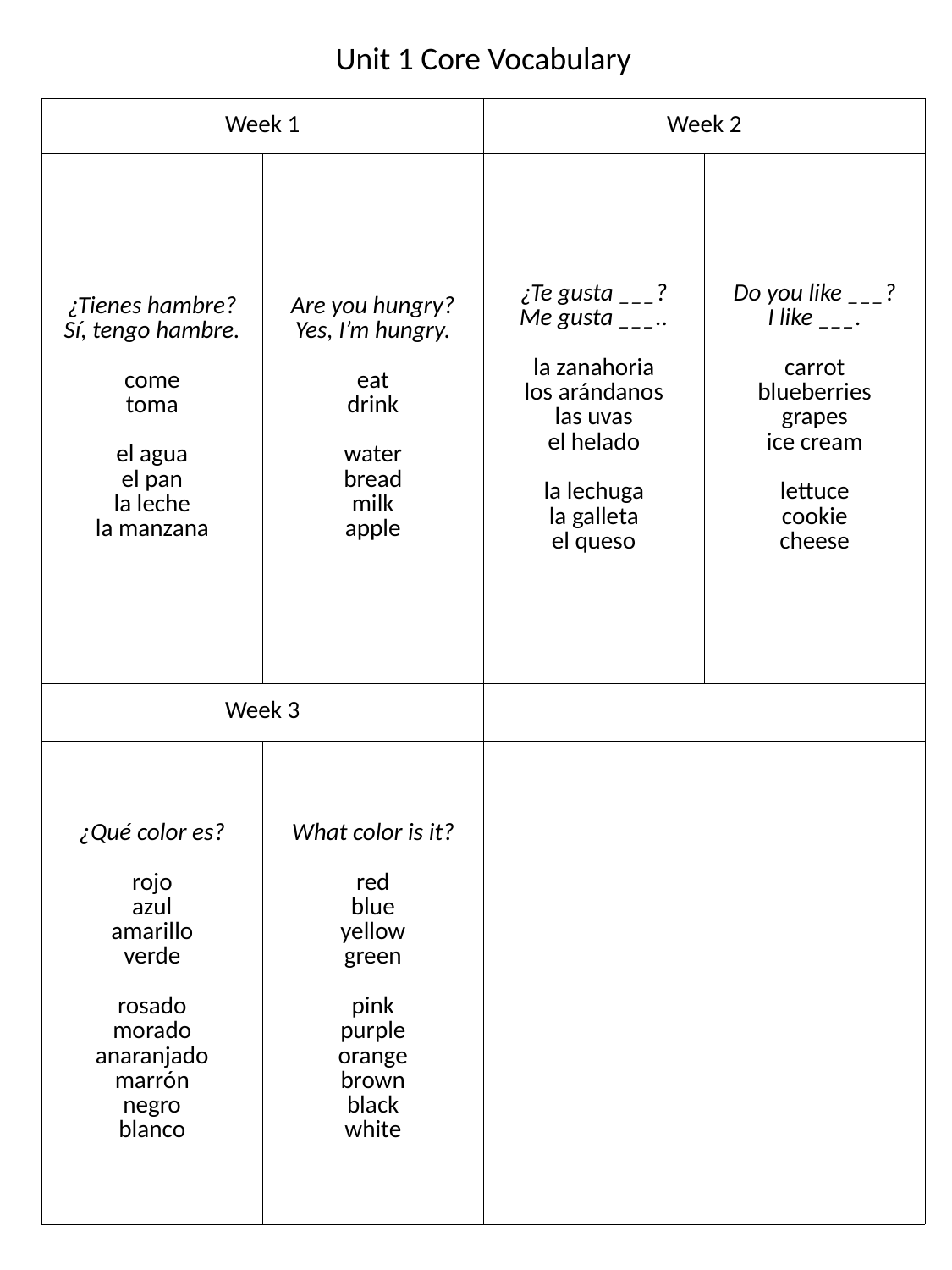

Unit 1 Core Vocabulary
| Week 1 |  | Week 2 |  |
| --- | --- | --- | --- |
| ¿Tienes hambre? Sí, tengo hambre. come toma el agua el pan la leche la manzana | Are you hungry? Yes, I’m hungry. eat drink water bread milk apple | ¿Te gusta \_\_\_? Me gusta \_\_\_.. la zanahoria los arándanos las uvas el helado la lechuga la galleta el queso | Do you like \_\_\_? I like \_\_\_. carrot blueberries grapes ice cream lettuce cookie cheese |
| Week 3 |  |  |  |
| ¿Qué color es? rojo azul amarillo verde rosado morado anaranjado marrón negro blanco | What color is it? red blue yellow green pink purple orange brown black white |  |  |